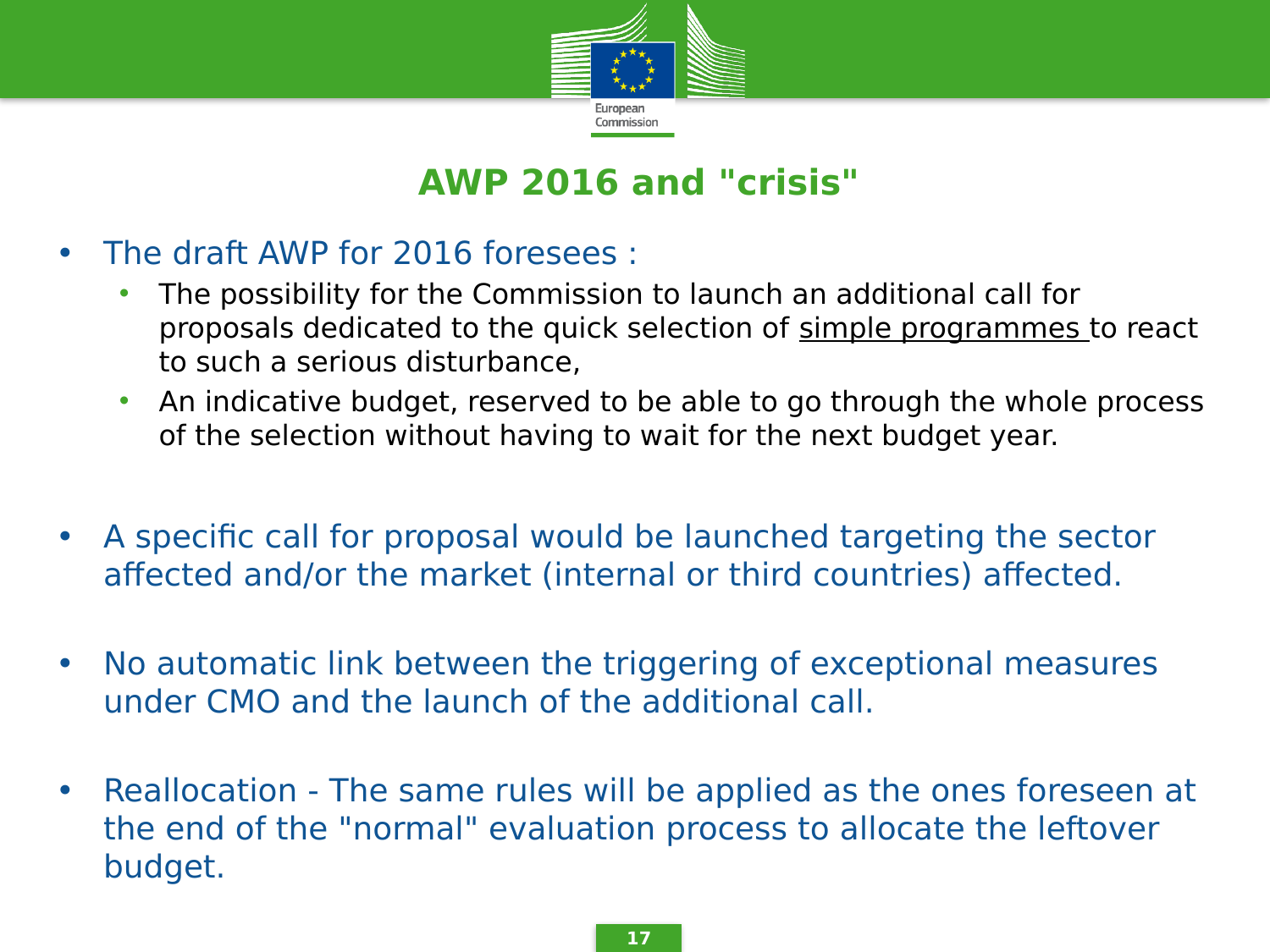

# AWP 2016 and "crisis"
•	The draft AWP for 2016 foresees :
The possibility for the Commission to launch an additional call for proposals dedicated to the quick selection of simple programmes to react to such a serious disturbance,
An indicative budget, reserved to be able to go through the whole process of the selection without having to wait for the next budget year.

•	A specific call for proposal would be launched targeting the sector affected and/or the market (internal or third countries) affected.

•	No automatic link between the triggering of exceptional measures under CMO and the launch of the additional call.

•	Reallocation - The same rules will be applied as the ones foreseen at the end of the "normal" evaluation process to allocate the leftover budget.
17